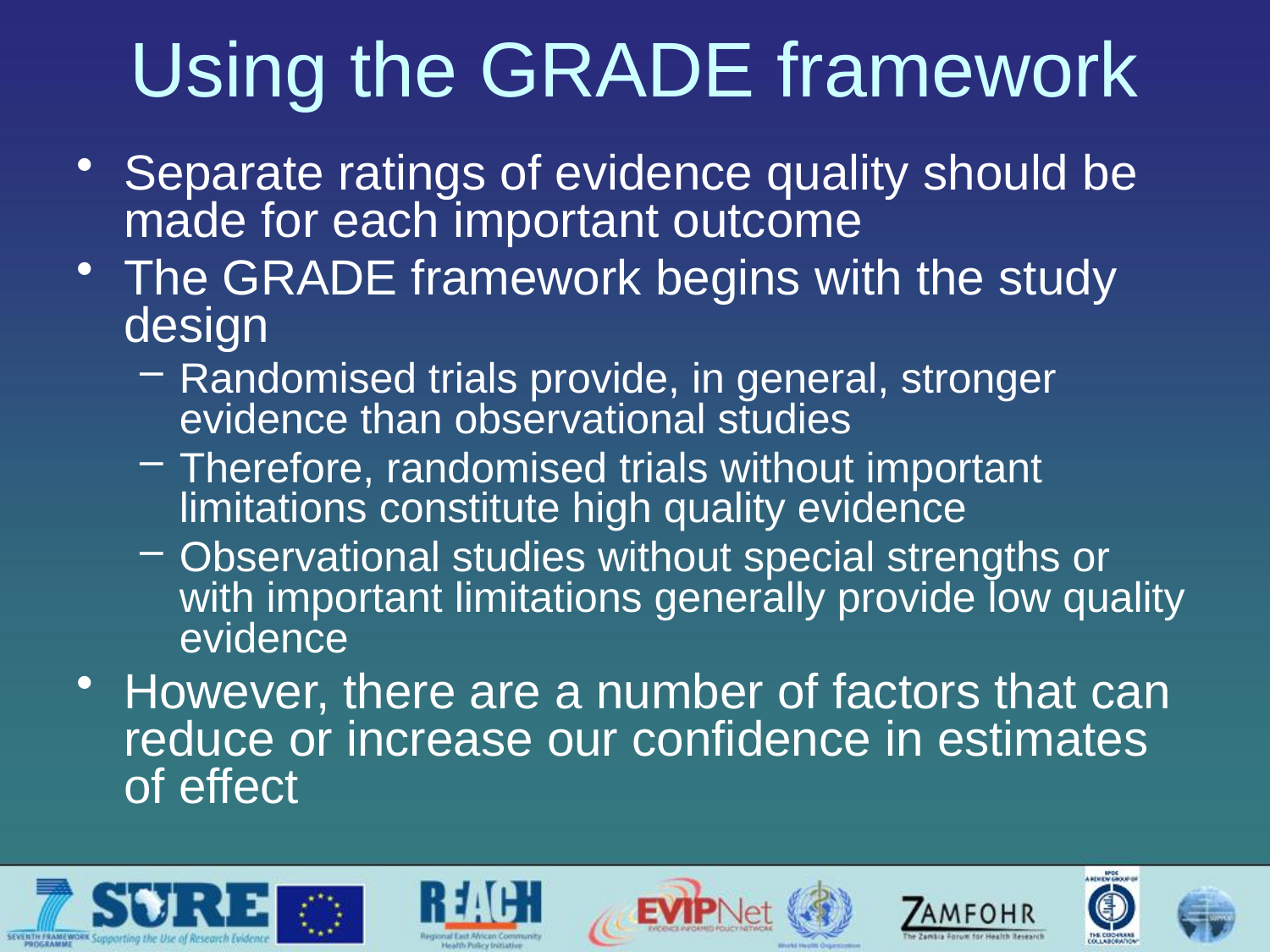

# Using the GRADE framework
Separate ratings of evidence quality should be made for each important outcome
The GRADE framework begins with the study design
Randomised trials provide, in general, stronger evidence than observational studies
Therefore, randomised trials without important limitations constitute high quality evidence
Observational studies without special strengths or with important limitations generally provide low quality evidence
However, there are a number of factors that can reduce or increase our confidence in estimates of effect